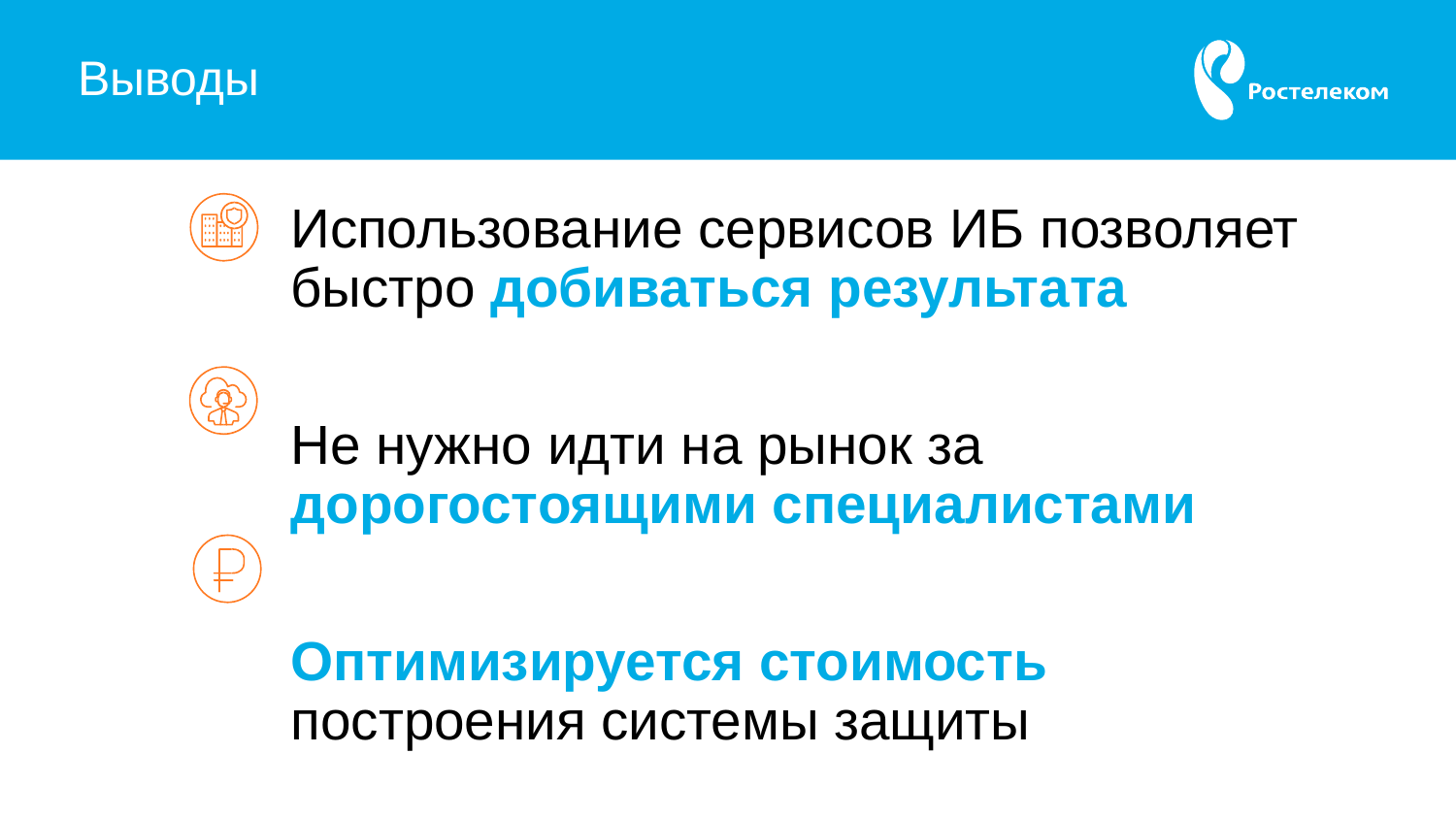

# Выводы

Использование сервисов ИБ позволяет быстро добиваться результата

Не нужно идти на рынок за дорогостоящими специалистами

Оптимизируется стоимость построения системы защиты